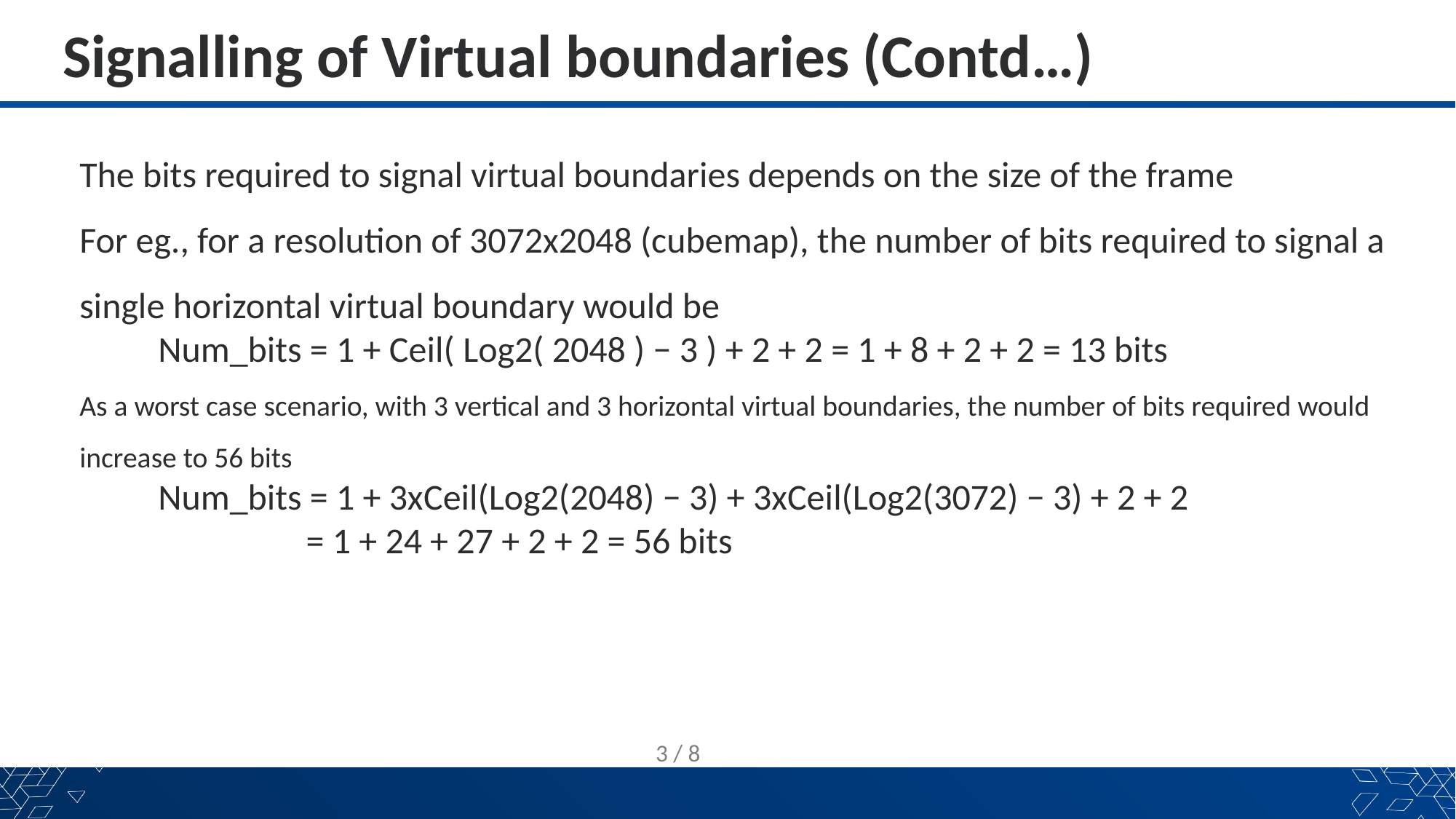

Signalling of Virtual boundaries (Contd…)
The bits required to signal virtual boundaries depends on the size of the frame
For eg., for a resolution of 3072x2048 (cubemap), the number of bits required to signal a single horizontal virtual boundary would be
            Num_bits = 1 + Ceil( Log2( 2048 ) − 3 ) + 2 + 2 = 1 + 8 + 2 + 2 = 13 bits
As a worst case scenario, with 3 vertical and 3 horizontal virtual boundaries, the number of bits required would increase to 56 bits
            Num_bits = 1 + 3xCeil(Log2(2048) − 3) + 3xCeil(Log2(3072) − 3) + 2 + 2
		 = 1 + 24 + 27 + 2 + 2 = 56 bits